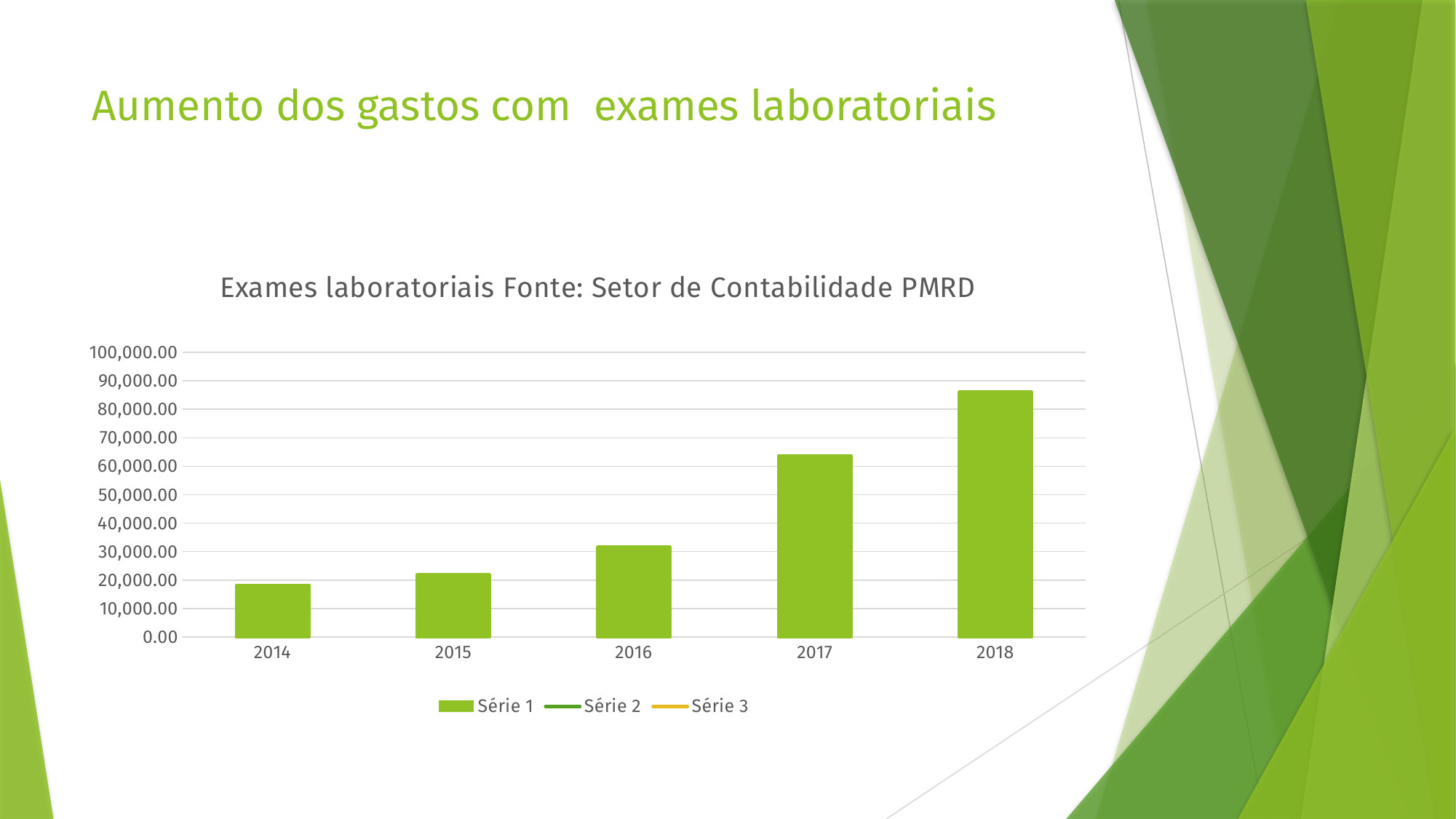

# Aumento dos gastos com  exames laboratoriais

### Chart: Exames laboratoriais Fonte: Setor de Contabilidade PMRD

| Category | Série 1 | Série 2 | Série 3 |
|---|---|---|---|
| 2014 | 18166.0 | None | None |
| 2015 | 21834.53 | None | None |
| 2016 | 31561.58 | None | None |
| 2017 | 63686.44 | None | None |
| 2018 | 86050.66 | None | None |